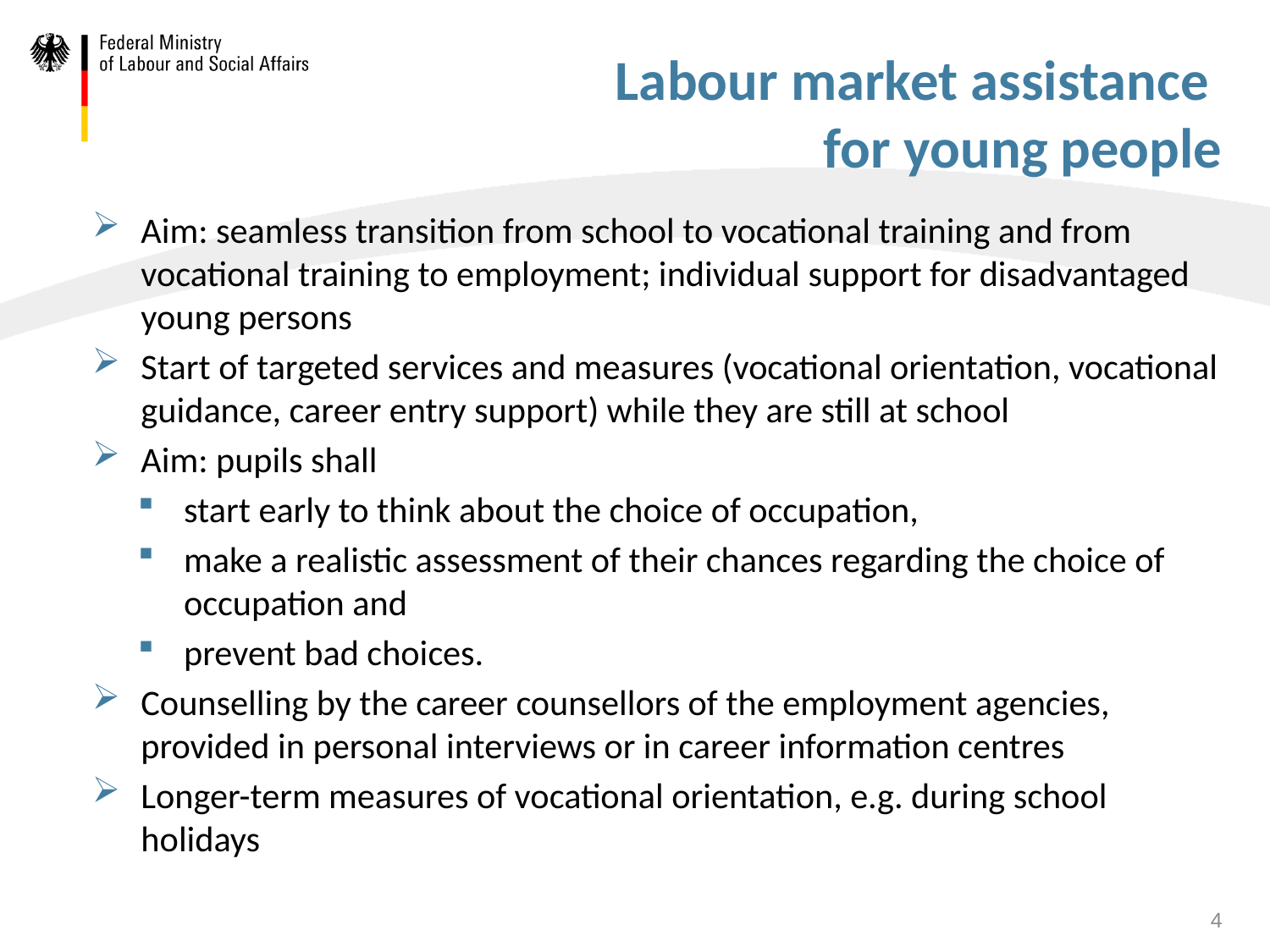

Labour market assistance
for young people
Aim: seamless transition from school to vocational training and from vocational training to employment; individual support for disadvantaged young persons
Start of targeted services and measures (vocational orientation, vocational guidance, career entry support) while they are still at school
Aim: pupils shall
start early to think about the choice of occupation,
make a realistic assessment of their chances regarding the choice of occupation and
prevent bad choices.
Counselling by the career counsellors of the employment agencies, provided in personal interviews or in career information centres
Longer-term measures of vocational orientation, e.g. during school holidays

4